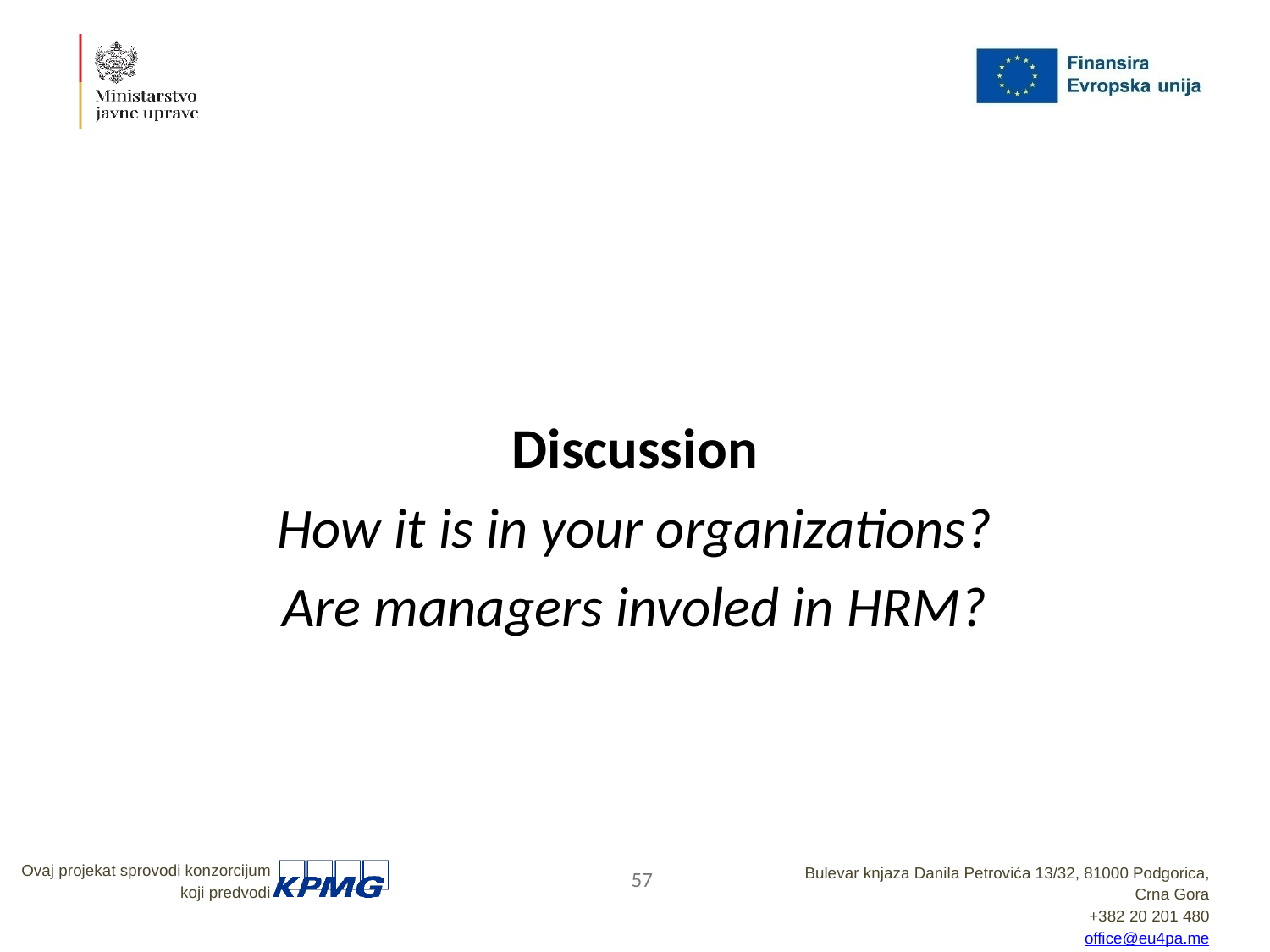

Discussion
How it is in your organizations?
Are managers involed in HRM?

57